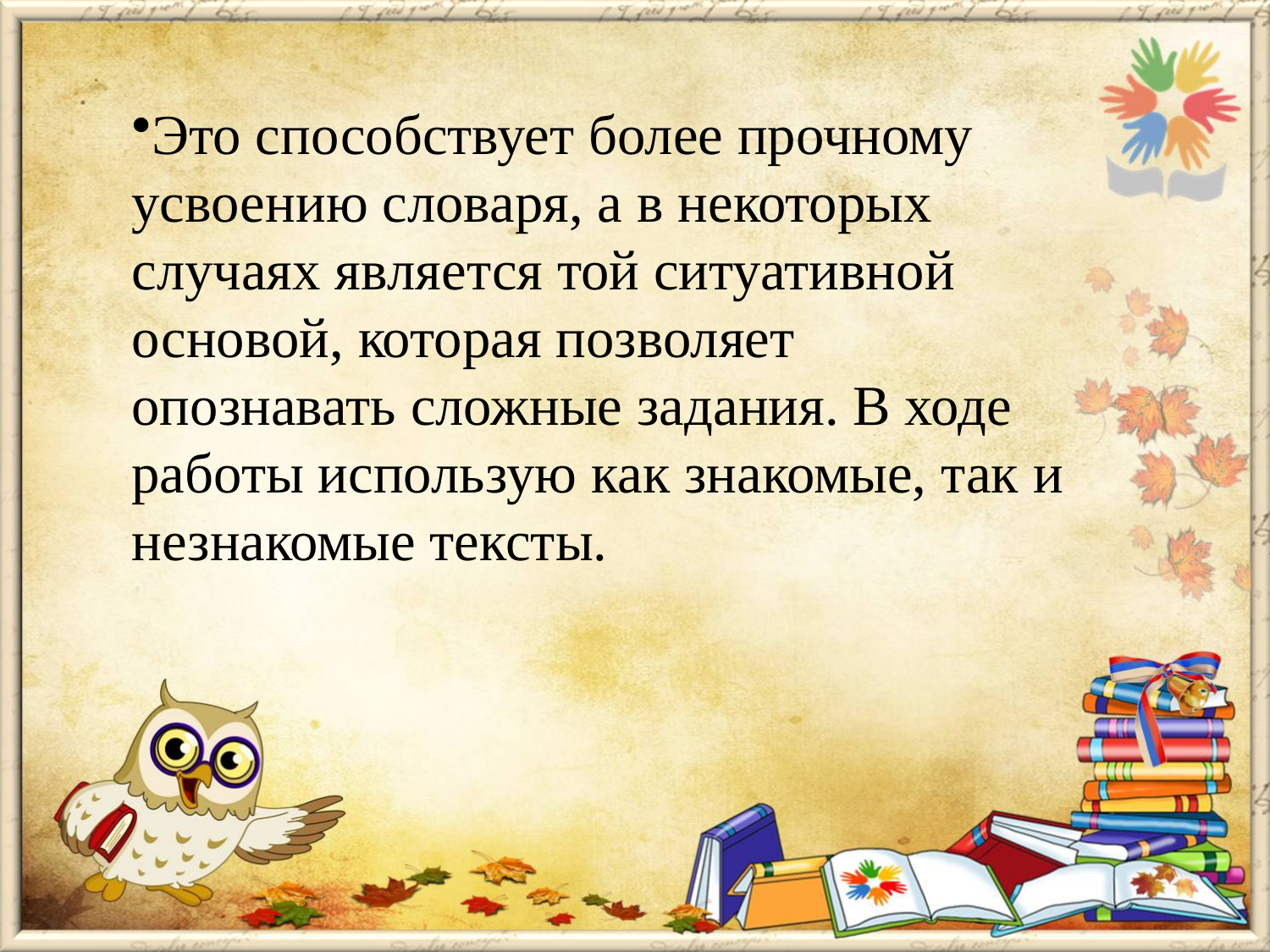

Это способствует более прочному усвоению словаря, а в некоторых случаях является той ситуативной основой, которая позволяет опознавать сложные задания. В ходе работы использую как знакомые, так и незнакомые тексты.